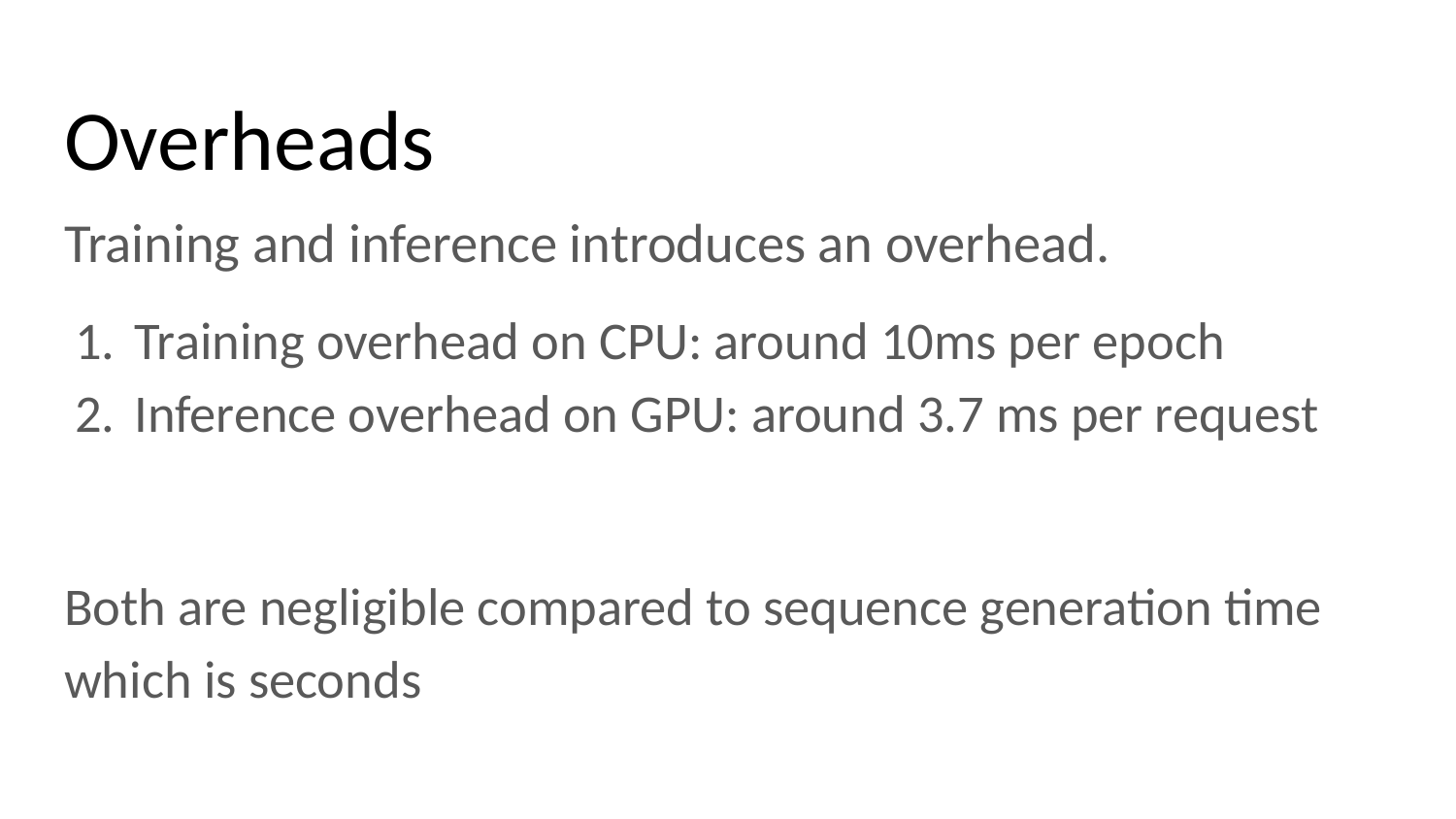

# Overheads
Training and inference introduces an overhead.
Training overhead on CPU: around 10ms per epoch
Inference overhead on GPU: around 3.7 ms per request

Both are negligible compared to sequence generation time which is seconds